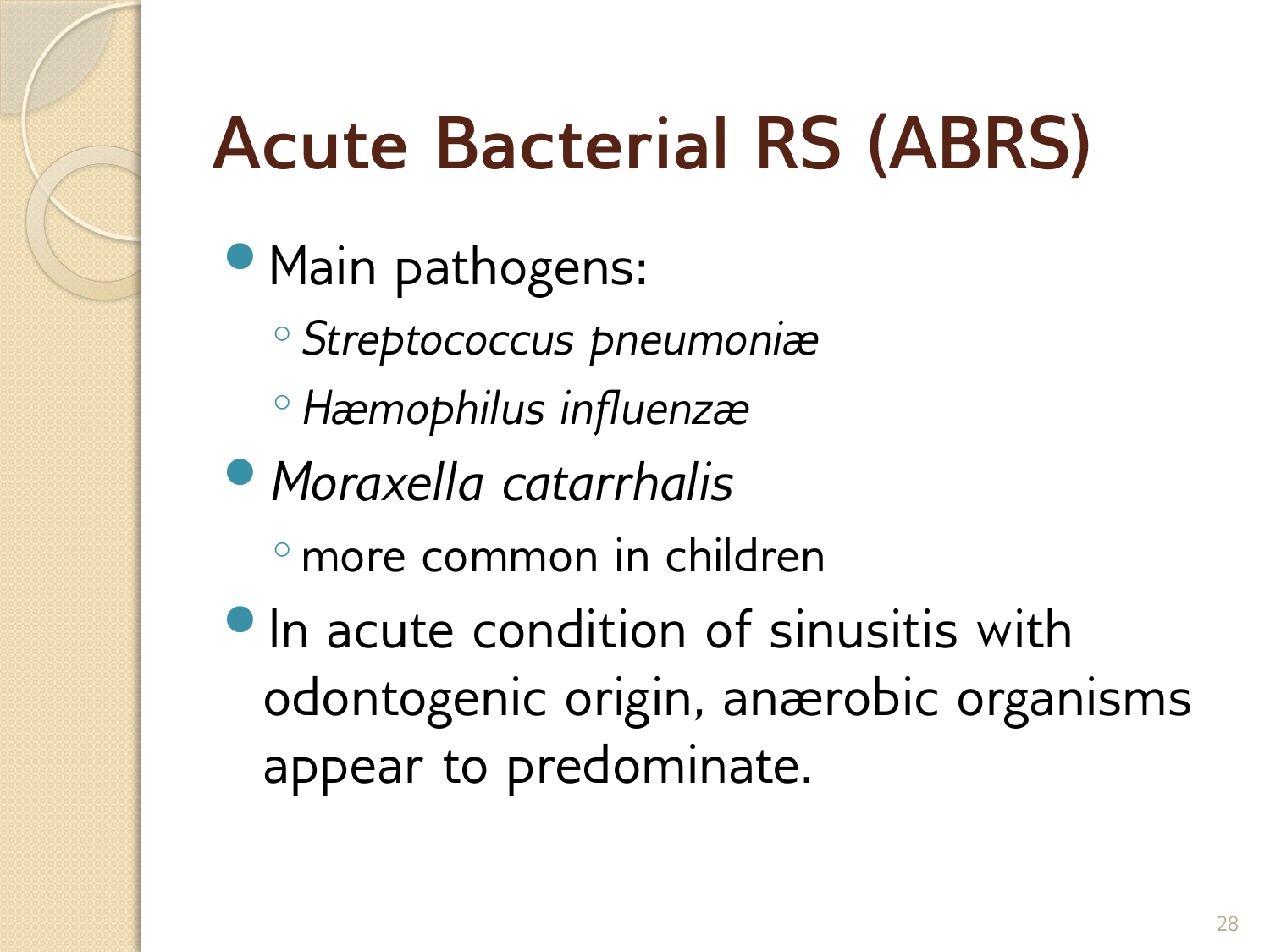

# Acute Bacterial RS (ABRS)
Main pathogens:
Streptococcus pneumoniae
Haemophilus influenzae
Moraxella catarrhalis
more common in children
In acute condition of sinusitis with odontogenic origin, anaerobic organisms appear to predominate.

28